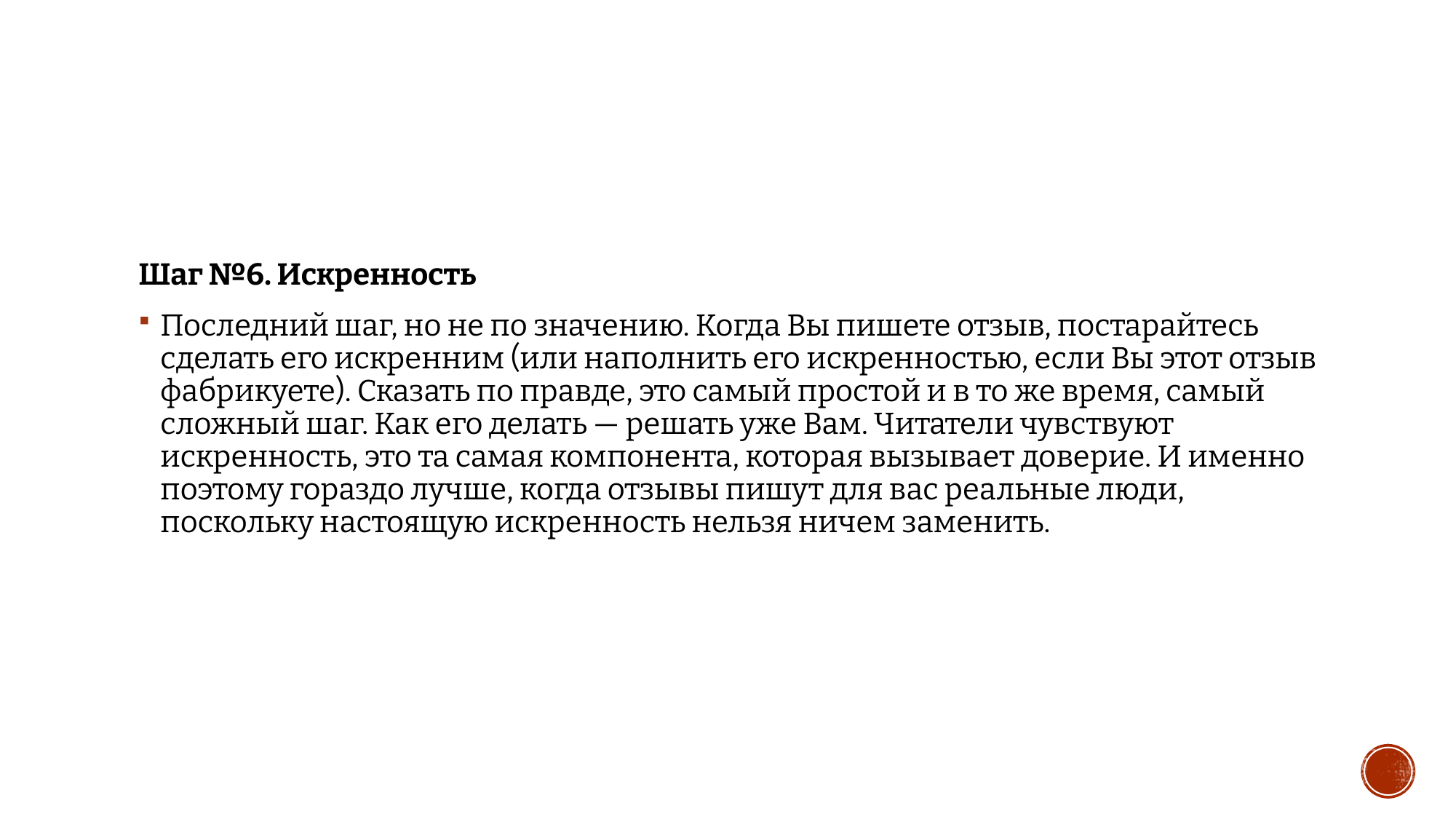

Шаг №6. Искренность
Последний шаг, но не по значению. Когда Вы пишете отзыв, постарайтесь сделать его искренним (или наполнить его искренностью, если Вы этот отзыв фабрикуете). Сказать по правде, это самый простой и в то же время, самый сложный шаг. Как его делать — решать уже Вам. Читатели чувствуют искренность, это та самая компонента, которая вызывает доверие. И именно поэтому гораздо лучше, когда отзывы пишут для вас реальные люди, поскольку настоящую искренность нельзя ничем заменить.